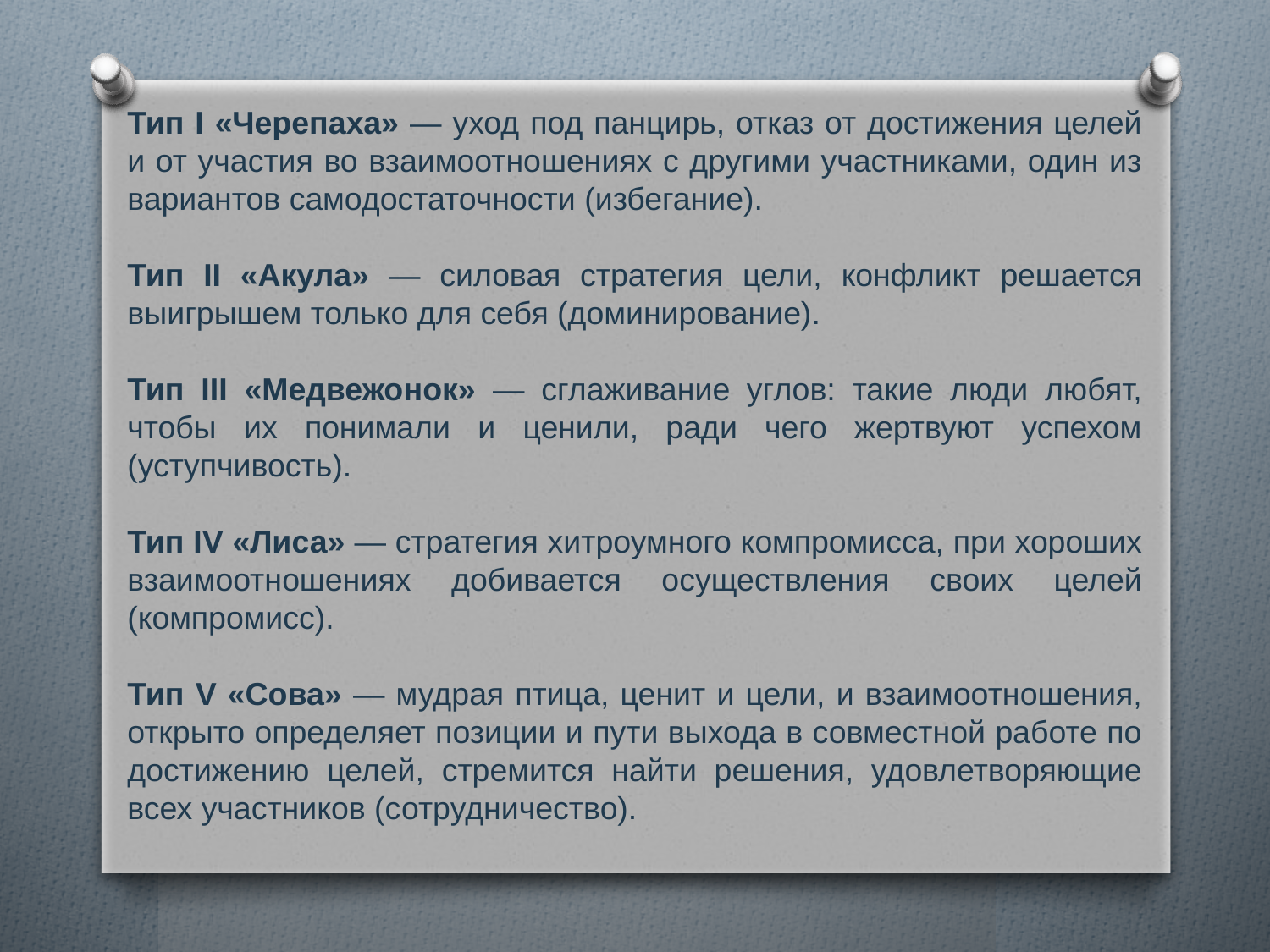

Тип I «Черепаха» — уход под панцирь, отказ от достижения целей и от участия во взаимоотношениях с другими участниками, один из вариантов самодостаточности (избегание).

Тип II «Акула» — силовая стратегия цели, конфликт решается выигрышем только для себя (доминирование).

Тип III «Медвежонок» — сглаживание углов: такие люди любят, чтобы их понимали и ценили, ради чего жертвуют успехом (уступчивость).

Тип IV «Лиса» — стратегия хитроумного компромисса, при хороших взаимоотношениях добивается осуществления своих целей (компромисс).

Тип V «Сова» — мудрая птица, ценит и цели, и взаимоотношения, открыто определяет позиции и пути выхода в совместной работе по достижению целей, стремится найти решения, удовлетворяющие всех участников (сотрудничество).